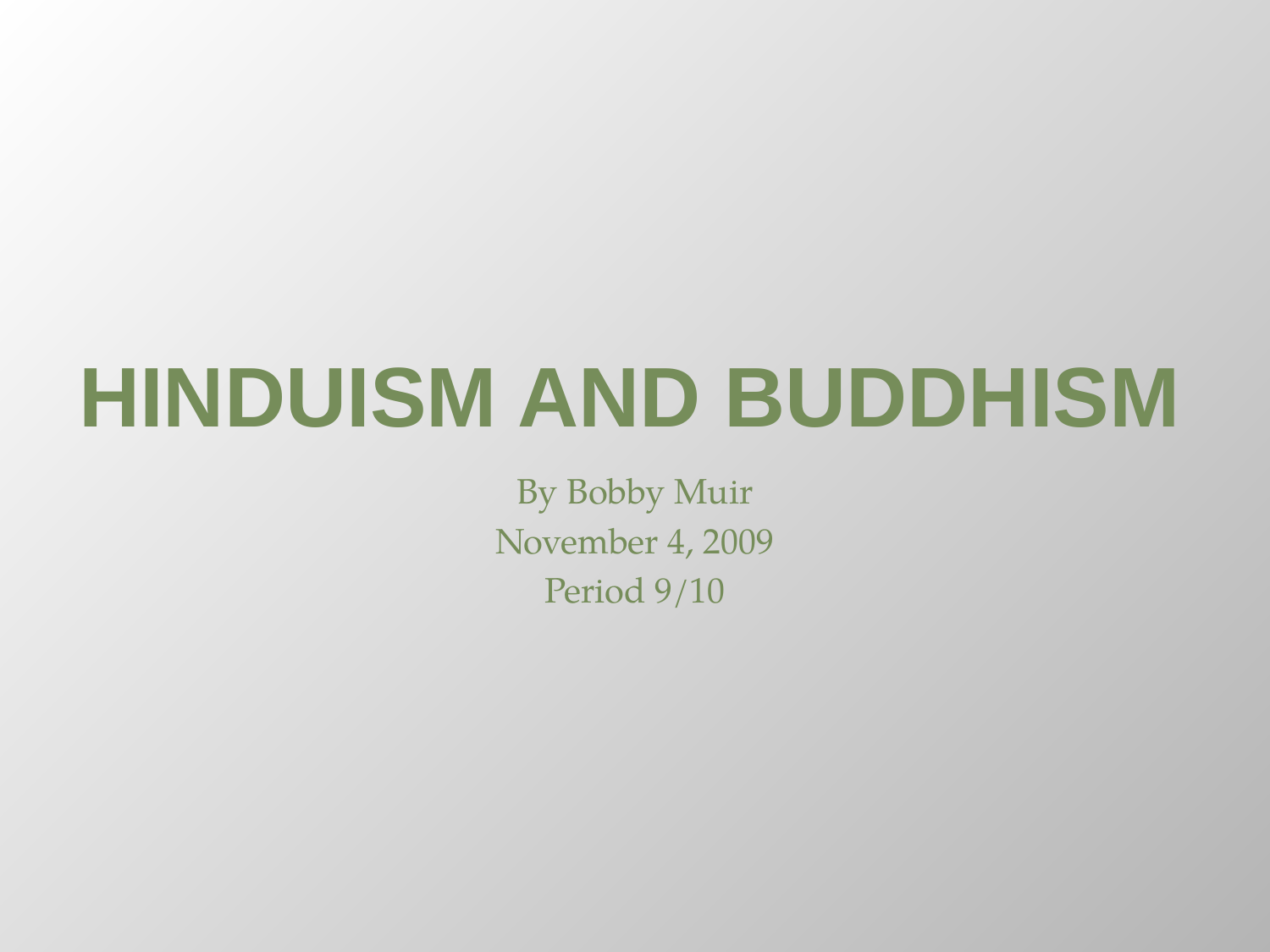

# Hinduism and Buddhism
By Bobby Muir
November 4, 2009
Period 9/10